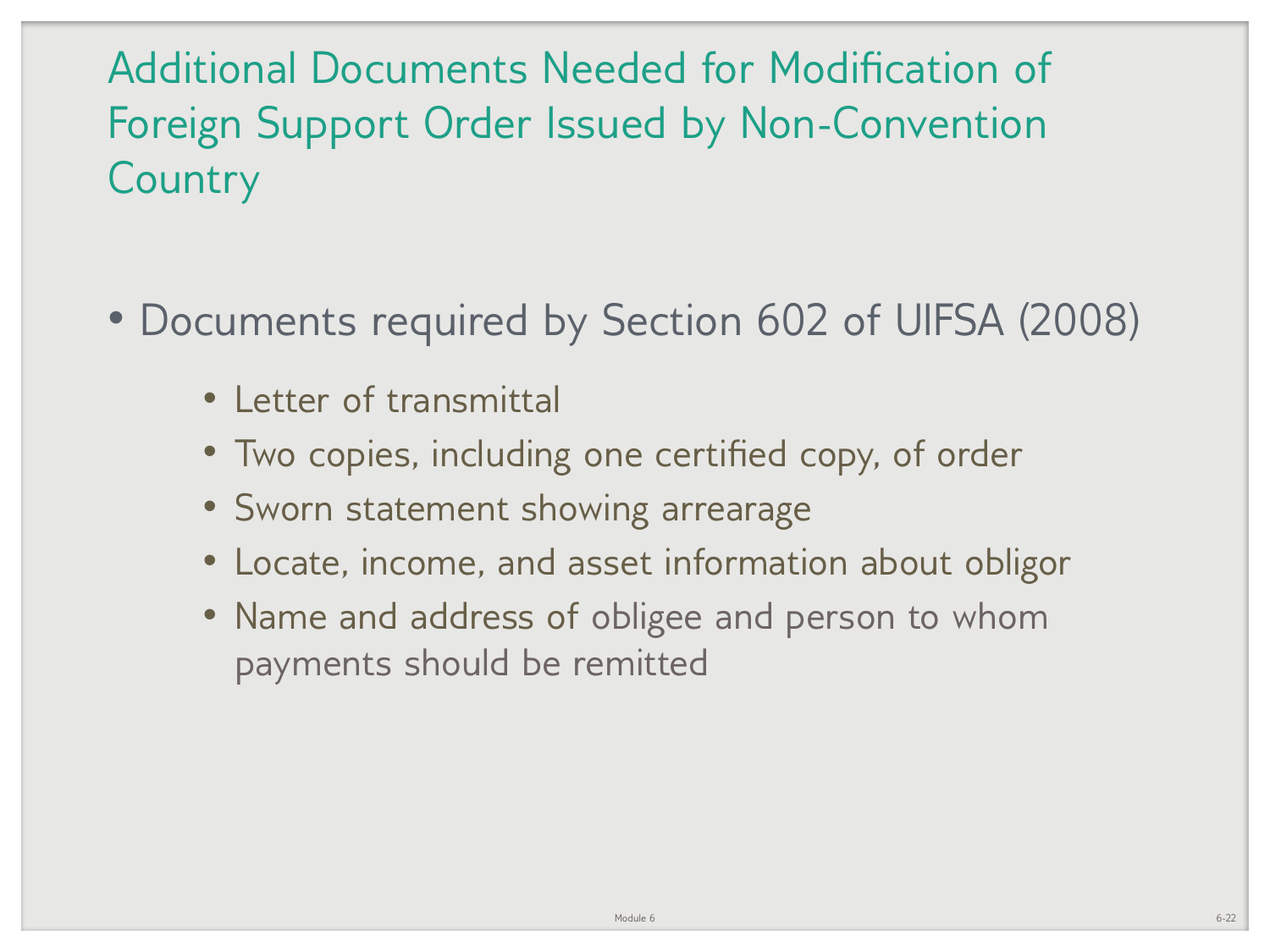

# Additional Documents Needed for Modification of Foreign Support Order Issued by Non-Convention Country
Documents required by Section 602 of UIFSA (2008)
Letter of transmittal
Two copies, including one certified copy, of order
Sworn statement showing arrearage
Locate, income, and asset information about obligor
Name and address of obligee and person to whom payments should be remitted
Module 6
6-22